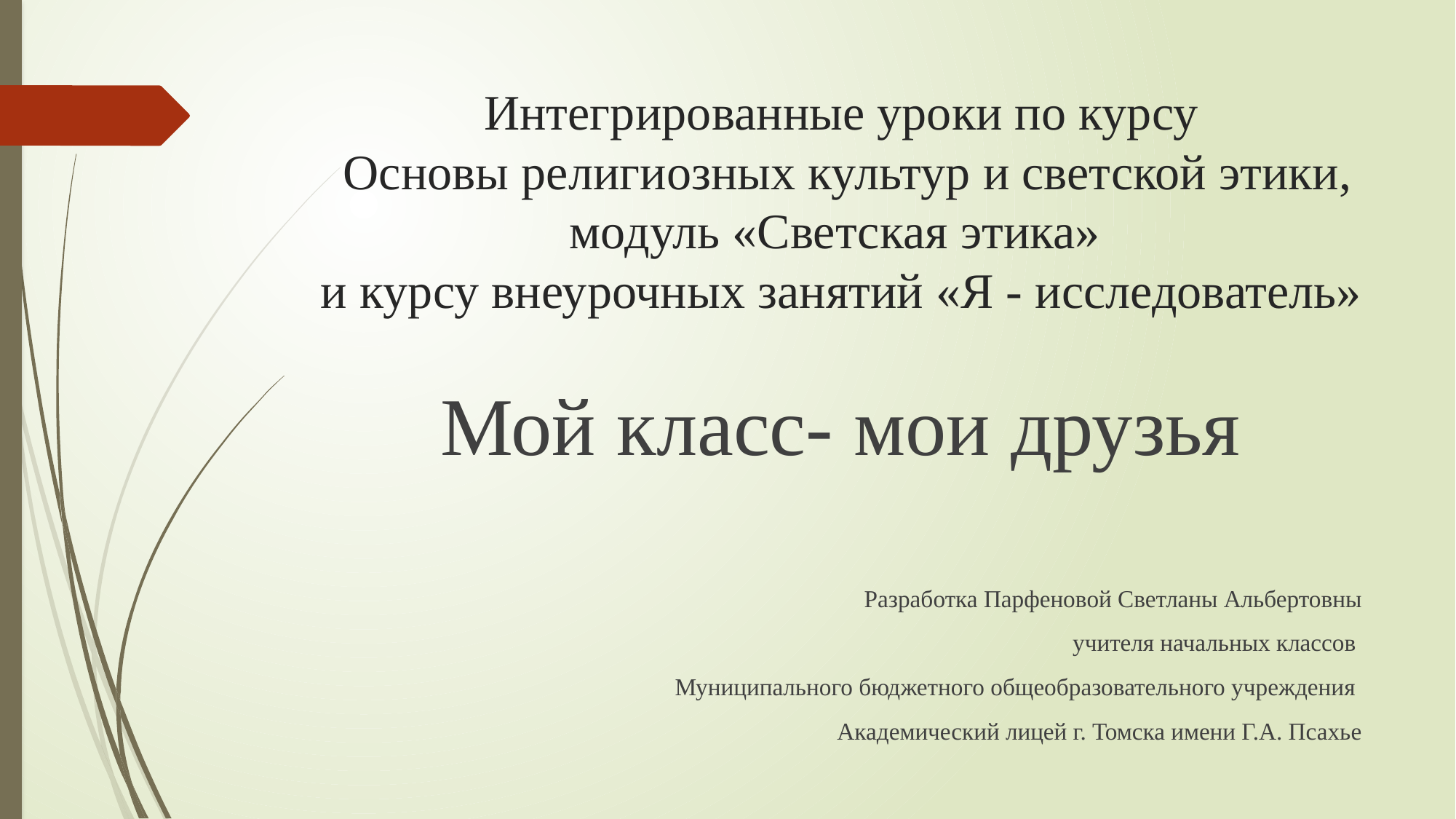

# Интегрированные уроки по курсу Основы религиозных культур и светской этики, модуль «Светская этика» и курсу внеурочных занятий «Я - исследователь»

Мой класс- мои друзья

Разработка Парфеновой Светланы Альбертовны
 учителя начальных классов
Муниципального бюджетного общеобразовательного учреждения
Академический лицей г. Томска имени Г.А. Псахье